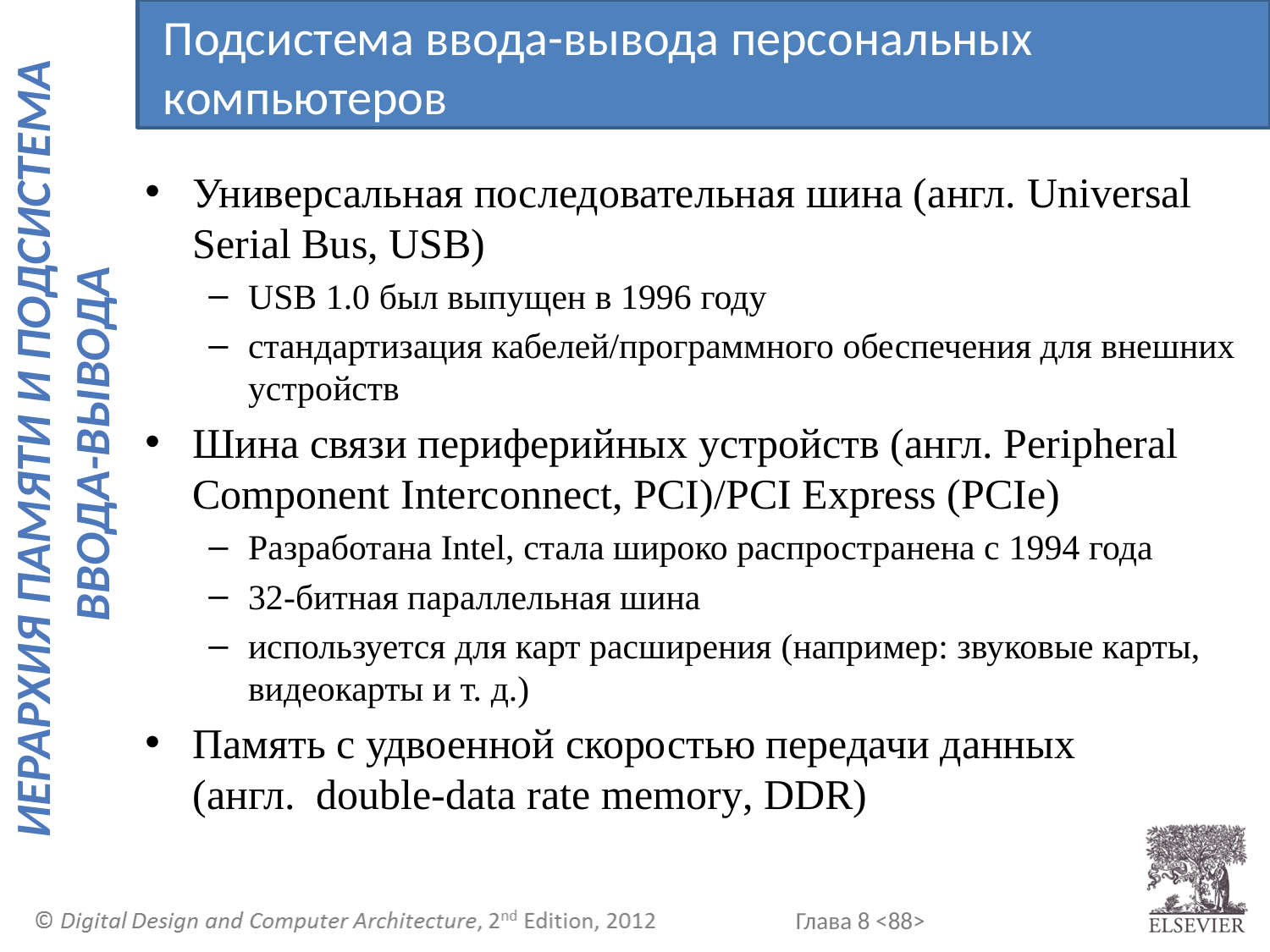

Подсистема ввода-вывода персональных компьютеров

Универсальная последовательная шина (англ. Universal Serial Bus, USB)
USB 1.0 был выпущен в 1996 году
стандартизация кабелей/программного обеспечения для внешних устройств
Шина связи периферийных устройств (англ. Peripheral Component Interconnect, PCI)/PCI Express (PCIe)
Разработана Intel, стала широко распространена с 1994 года
32-битная параллельная шина
используется для карт расширения (например: звуковые карты, видеокарты и т. д.)
Память с удвоенной скоростью передачи данных (англ. double-data rate memory, DDR)